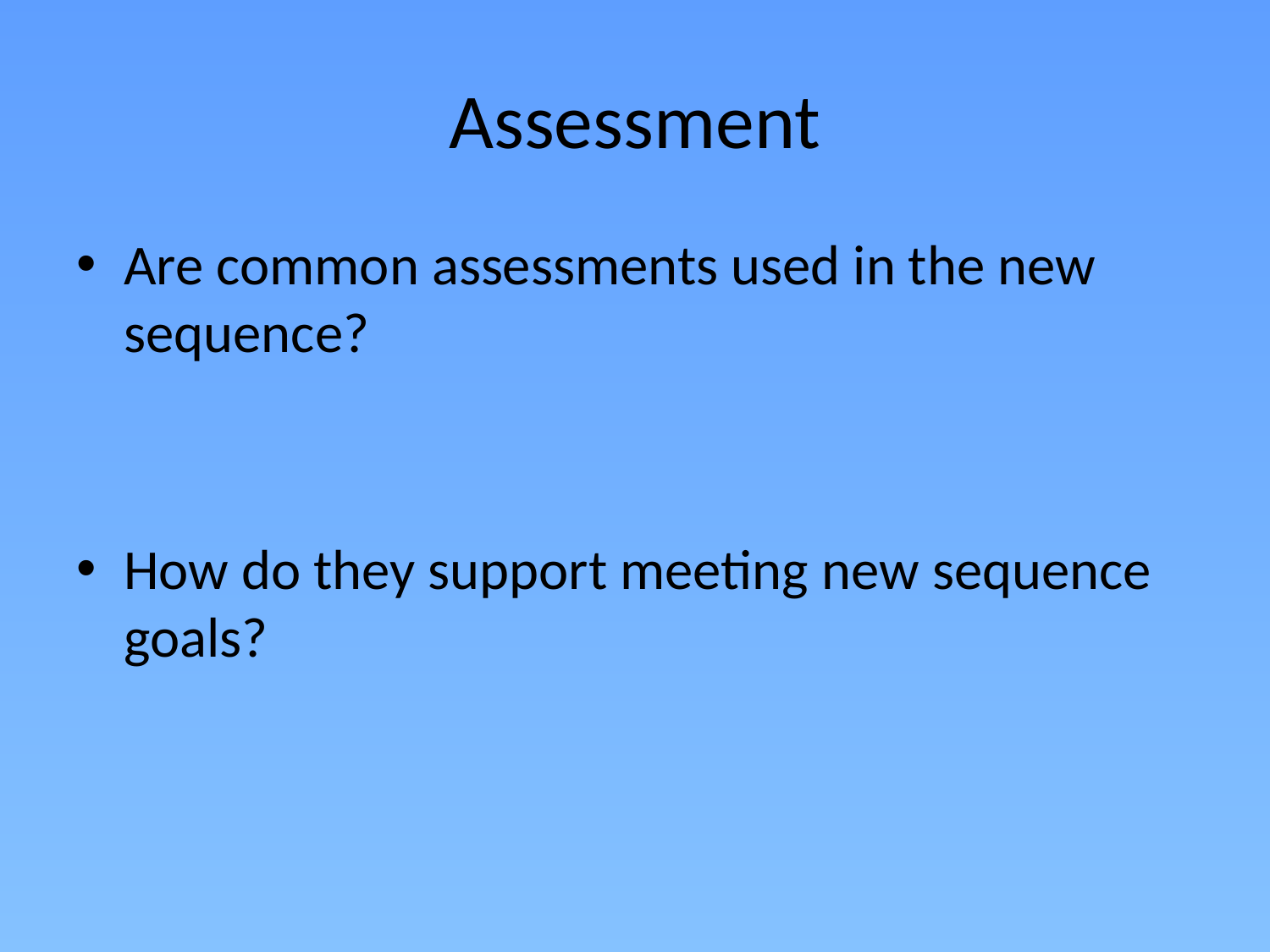

# Assessment
Are common assessments used in the new sequence?

How do they support meeting new sequence goals?